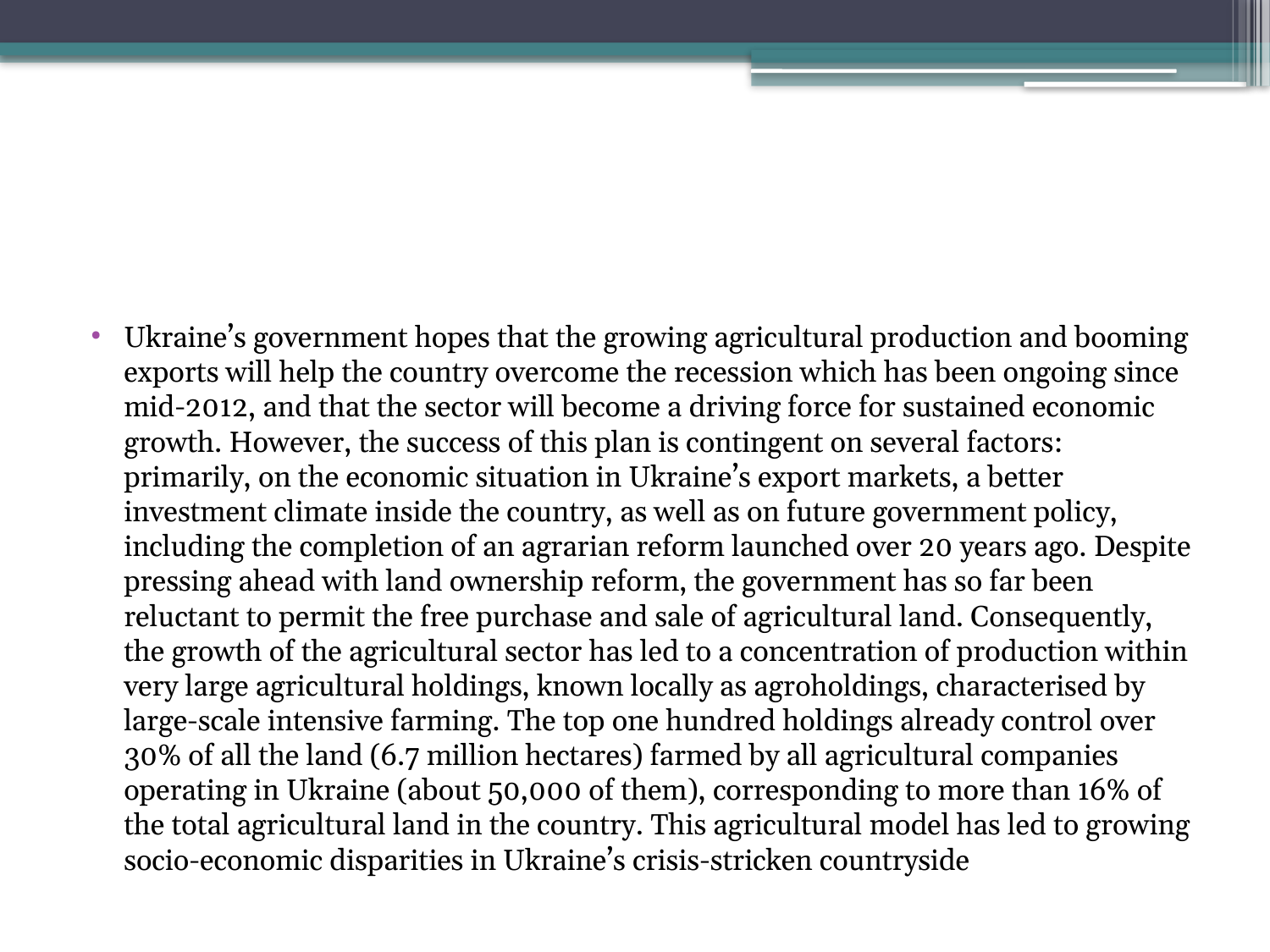

#
Ukraine’s government hopes that the growing agricultural production and booming exports will help the country overcome the recession which has been ongoing since mid-2012, and that the sector will become a driving force for sustained economic growth. However, the success of this plan is contingent on several factors: primarily, on the economic situation in Ukraine’s export markets, a better investment climate inside the country, as well as on future government policy, including the completion of an agrarian reform launched over 20 years ago. Despite pressing ahead with land ownership reform, the government has so far been reluctant to permit the free purchase and sale of agricultural land. Consequently, the growth of the agricultural sector has led to a concentration of production within very large agricultural holdings, known locally as agroholdings, characterised by large-scale intensive farming. The top one hundred holdings already control over 30% of all the land (6.7 million hectares) farmed by all agricultural companies operating in Ukraine (about 50,000 of them), corresponding to more than 16% of the total agricultural land in the country. This agricultural model has led to growing socio-economic disparities in Ukraine’s crisis-stricken countryside